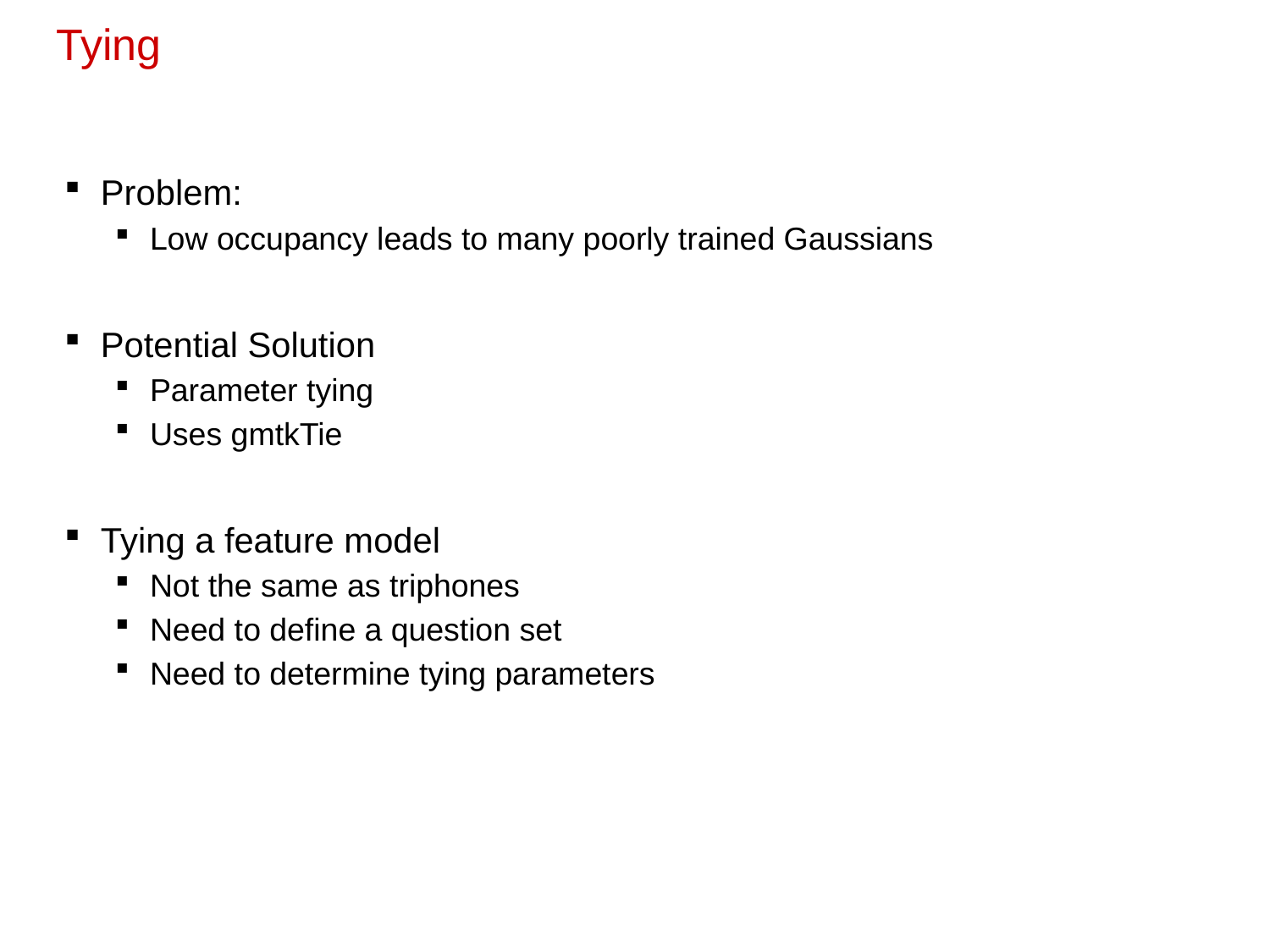

# Tying
Problem:
Low occupancy leads to many poorly trained Gaussians

Potential Solution
Parameter tying
Uses gmtkTie

Tying a feature model
Not the same as triphones
Need to define a question set
Need to determine tying parameters